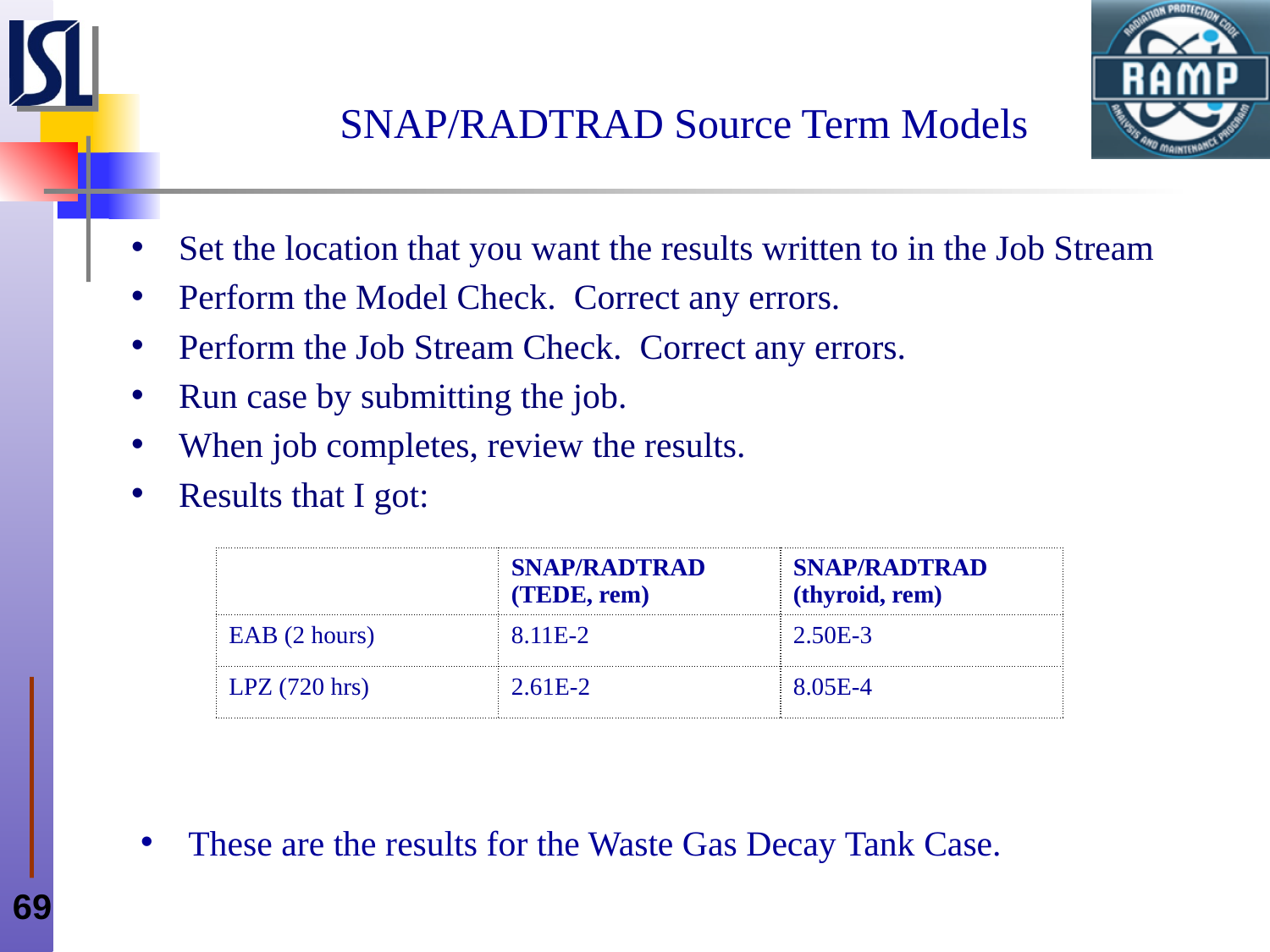

# SNAP/RADTRAD Source Term Models
Set the location that you want the results written to in the Job Stream
Perform the Model Check.  Correct any errors.
Perform the Job Stream Check.  Correct any errors.
Run case by submitting the job.
When job completes, review the results.
Results that I got:
|  | SNAP/RADTRAD (TEDE, rem) | SNAP/RADTRAD (thyroid, rem) |
| --- | --- | --- |
| EAB (2 hours) | 8.11E-2 | 2.50E-3 |
| LPZ (720 hrs) | 2.61E-2 | 8.05E-4 |
These are the results for the Waste Gas Decay Tank Case.